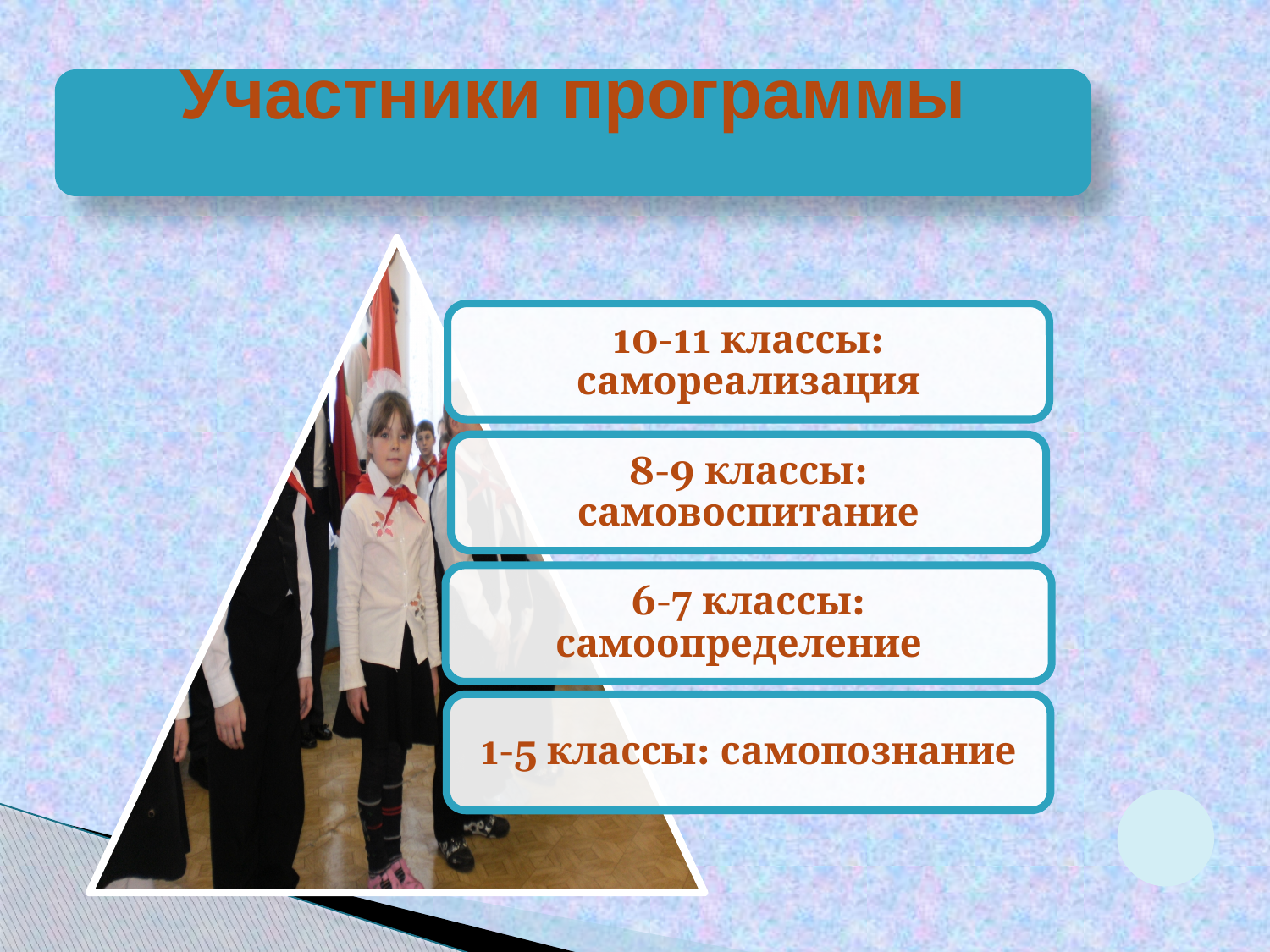

Участники программы

10-11 классы: самореализация
8-9 классы: самовоспитание
6-7 классы: самоопределение
1-5 классы: самопознание